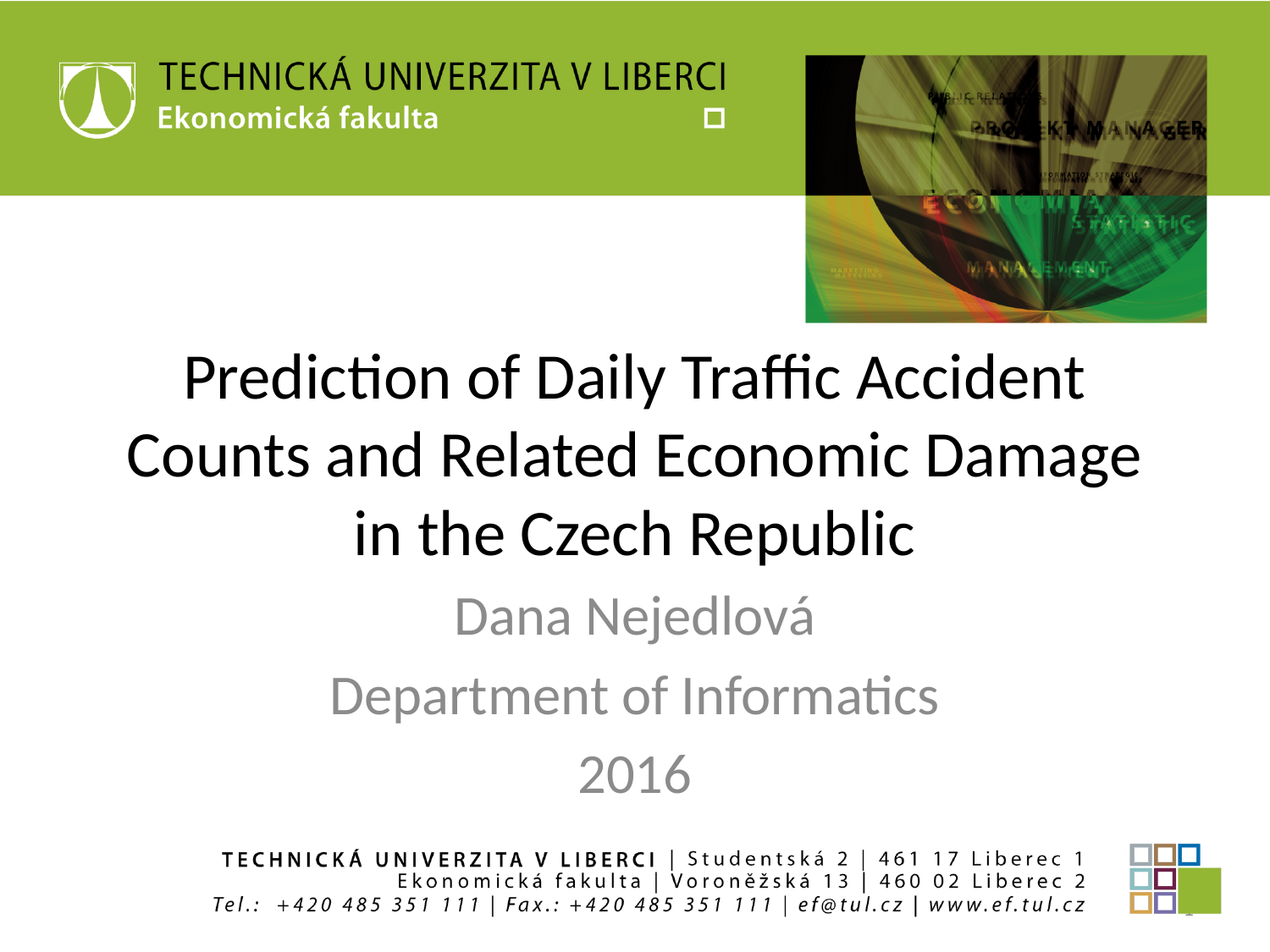

# Prediction of Daily Traffic Accident Counts and Related Economic Damage in the Czech Republic
Dana Nejedlová
Department of Informatics
2016
1